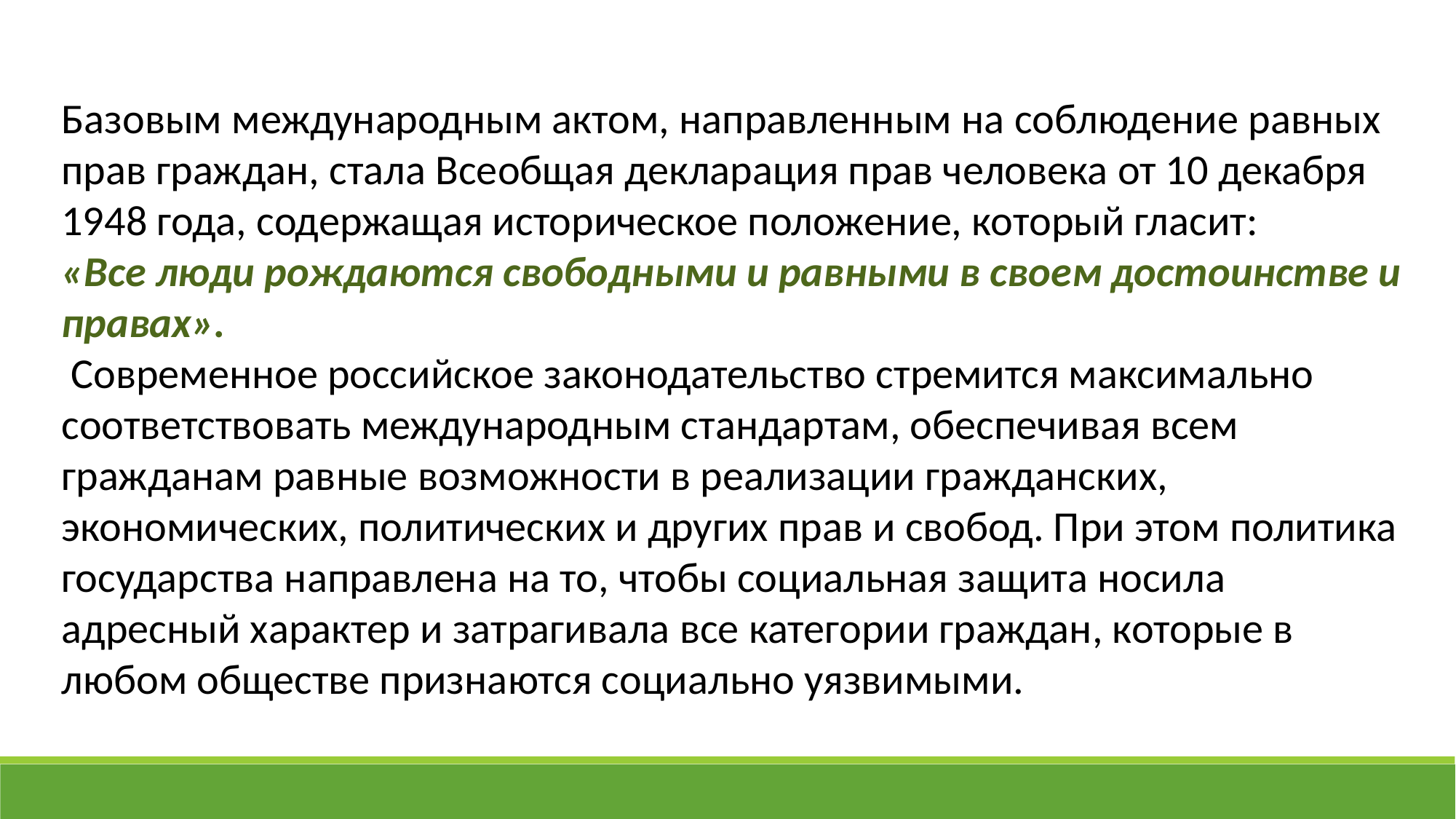

Базовым международным актом, направленным на соблюдение равных прав граждан, стала Всеобщая декларация прав человека от 10 декабря 1948 года, содержащая историческое положение, который гласит:
«Все люди рождаются свободными и равными в своем достоинстве и правах».
 Современное российское законодательство стремится максимально соответствовать международным стандартам, обеспечивая всем гражданам равные возможности в реализации гражданских, экономических, политических и других прав и свобод. При этом политика государства направлена на то, чтобы социальная защита носила адресный характер и затрагивала все категории граждан, которые в любом обществе признаются социально уязвимыми.